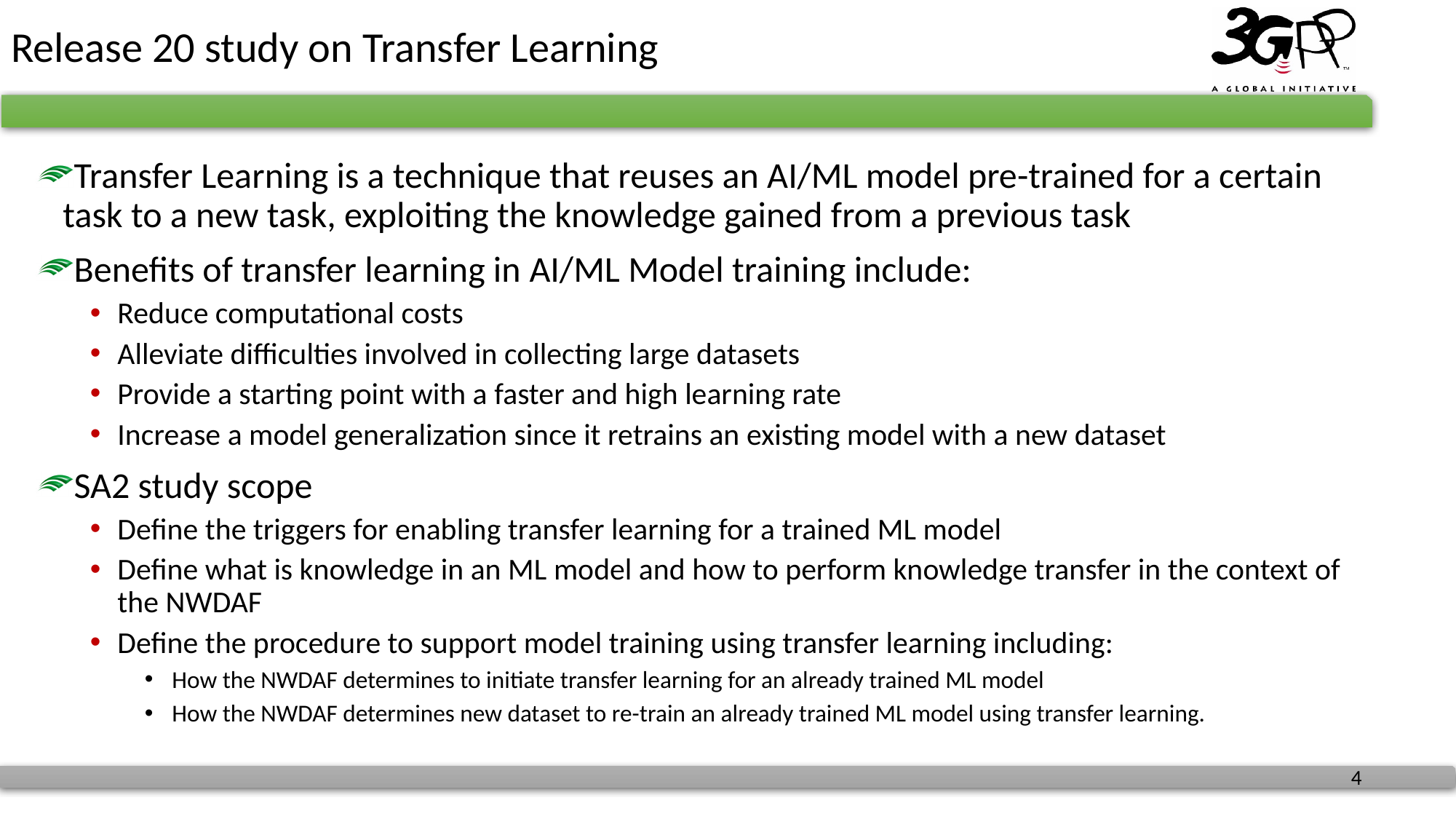

Release 20 study on Transfer Learning
#
Transfer Learning is a technique that reuses an AI/ML model pre-trained for a certain task to a new task, exploiting the knowledge gained from a previous task
Benefits of transfer learning in AI/ML Model training include:
Reduce computational costs
Alleviate difficulties involved in collecting large datasets
Provide a starting point with a faster and high learning rate
Increase a model generalization since it retrains an existing model with a new dataset
SA2 study scope
Define the triggers for enabling transfer learning for a trained ML model
Define what is knowledge in an ML model and how to perform knowledge transfer in the context of the NWDAF
Define the procedure to support model training using transfer learning including:
How the NWDAF determines to initiate transfer learning for an already trained ML model
How the NWDAF determines new dataset to re-train an already trained ML model using transfer learning.